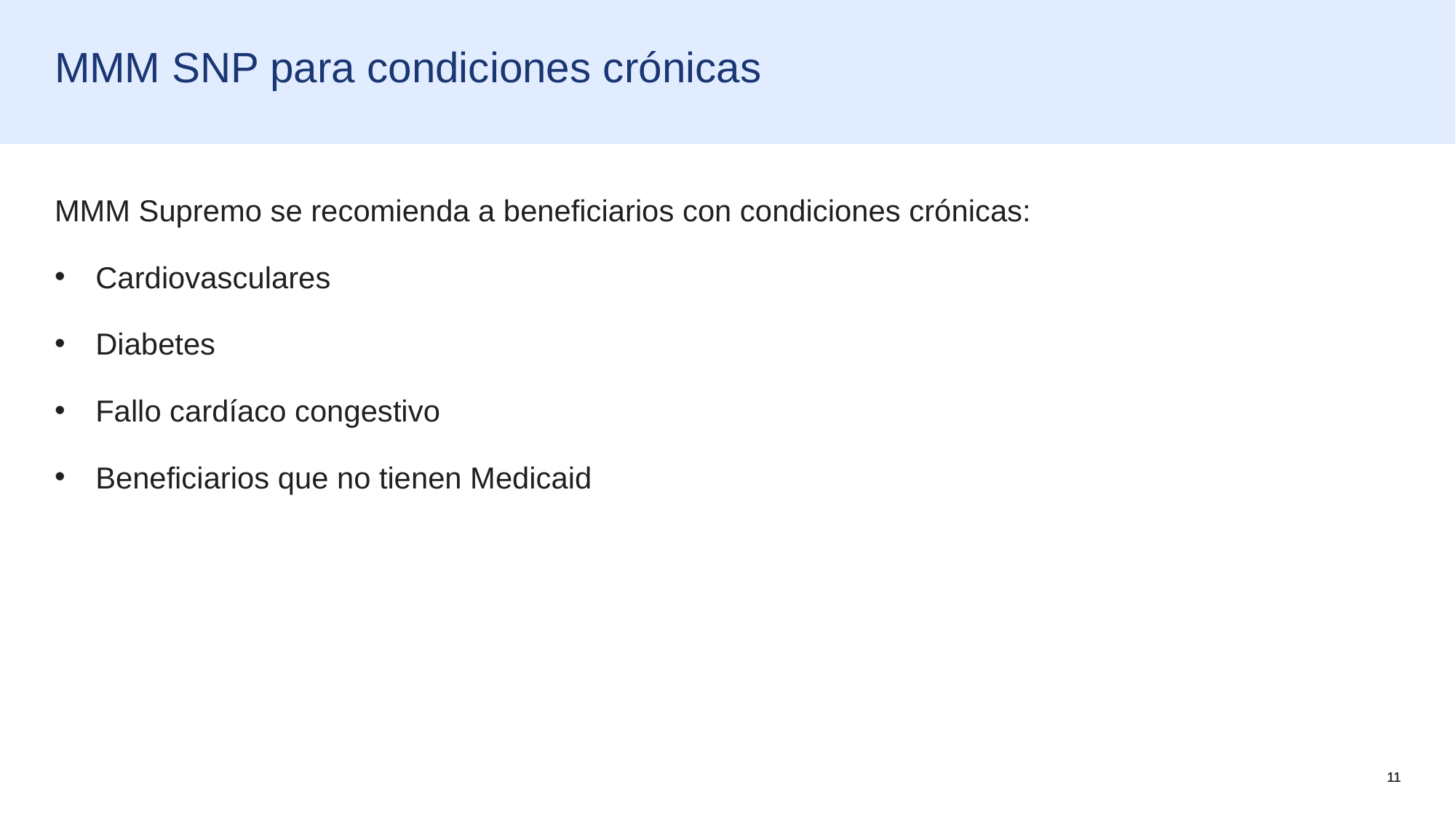

# MMM SNP para condiciones crónicas
MMM Supremo se recomienda a beneficiarios con condiciones crónicas:
Cardiovasculares
Diabetes
Fallo cardíaco congestivo
Beneficiarios que no tienen Medicaid